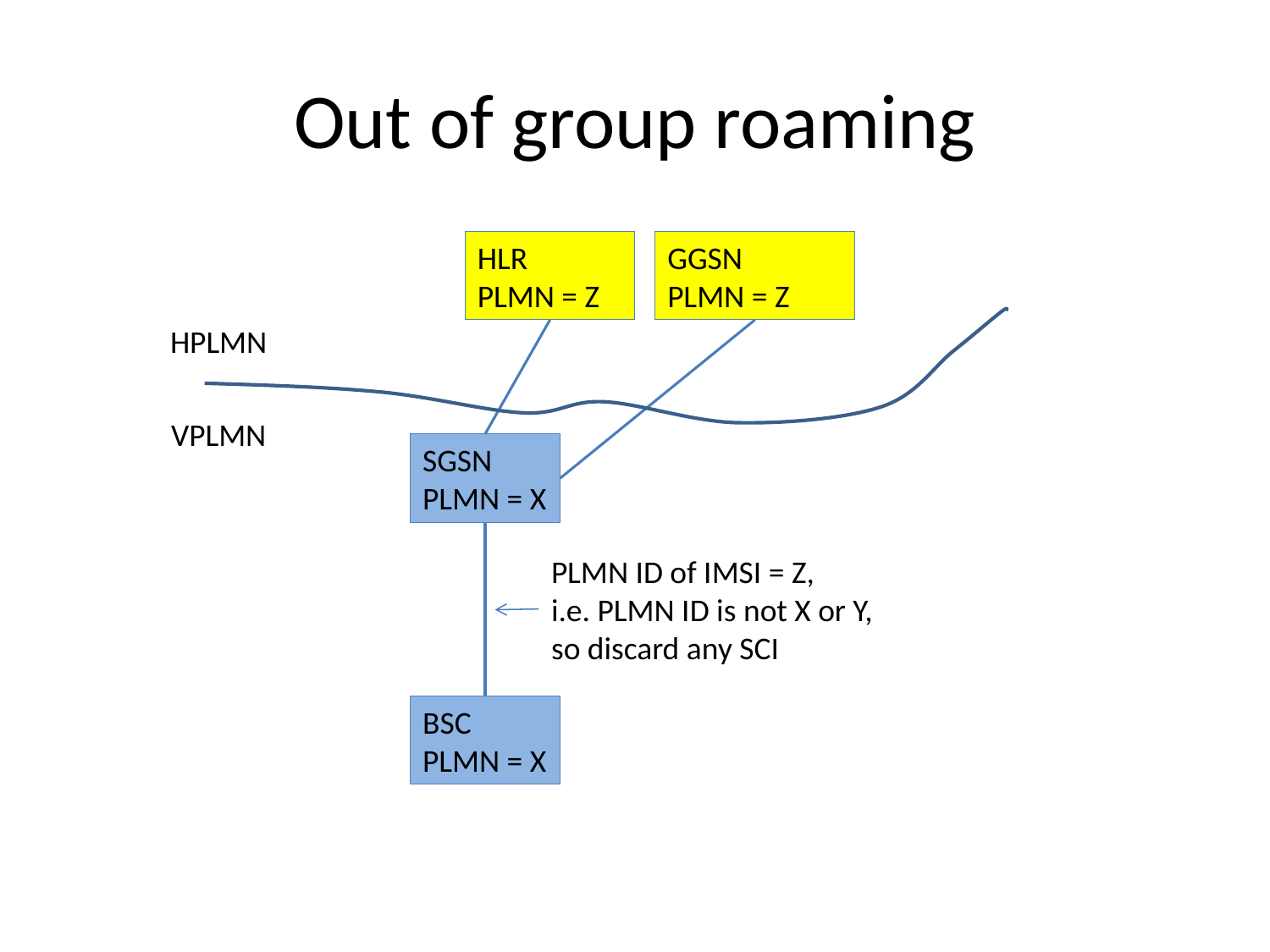

# Out of group roaming
HLR
PLMN = Z
GGSN
PLMN = Z

HPLMN
VPLMN
SGSN
PLMN = X
PLMN ID of IMSI = Z,
i.e. PLMN ID is not X or Y,
so discard any SCI
BSC
PLMN = X